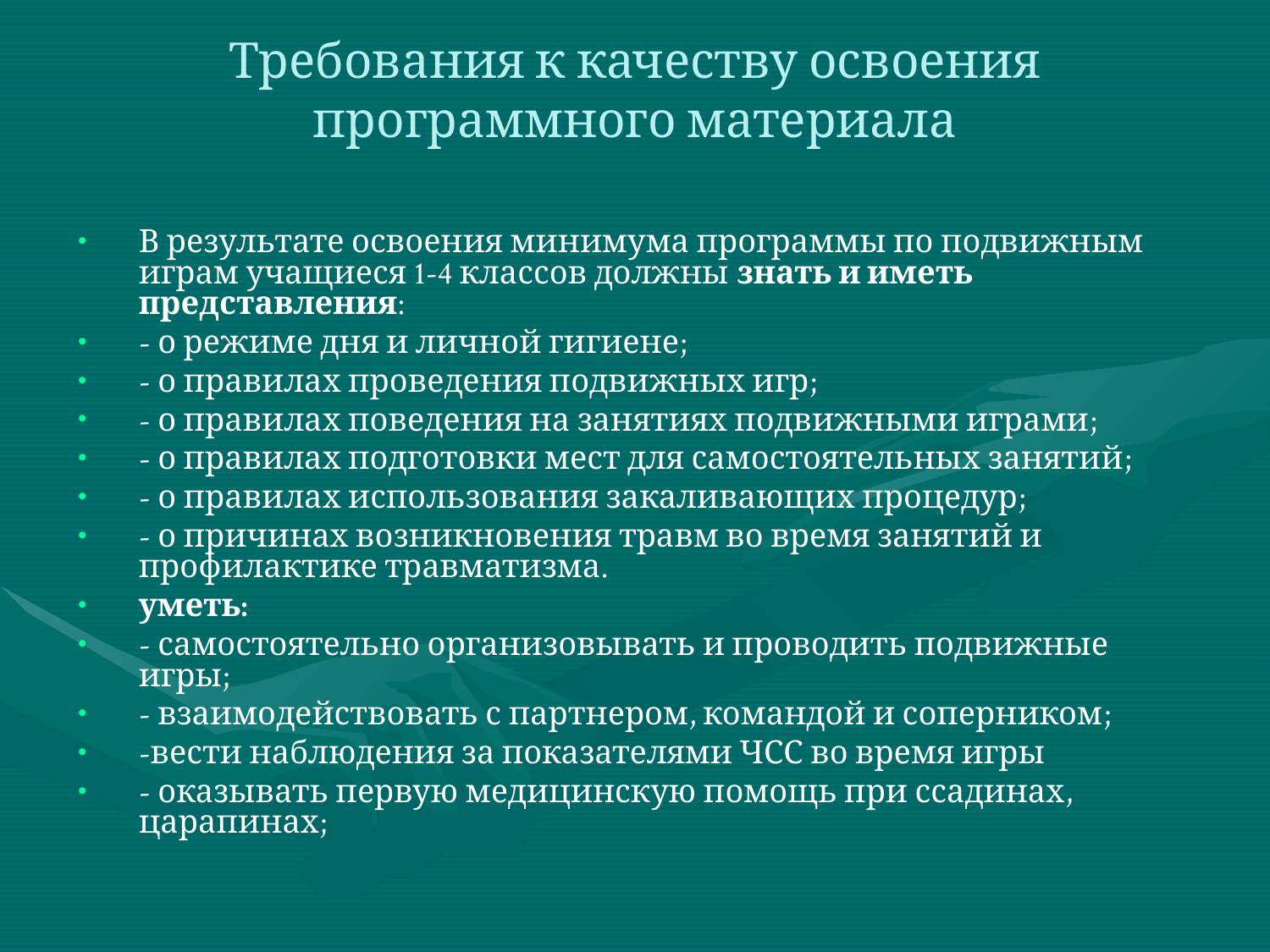

Требования к качеству освоения программного материала
В результате освоения минимума программы по подвижным играм учащиеся 1-4 классов должны знать и иметь представления:
- о режиме дня и личной гигиене;
- о правилах проведения подвижных игр;
- о правилах поведения на занятиях подвижными играми;
- о правилах подготовки мест для самостоятельных занятий;
- о правилах использования закаливающих процедур;
- о причинах возникновения травм во время занятий и профилактике травматизма.
уметь:
- самостоятельно организовывать и проводить подвижные игры;
- взаимодействовать с партнером, командой и соперником;
-вести наблюдения за показателями ЧСС во время игры
- оказывать первую медицинскую помощь при ссадинах, царапинах;